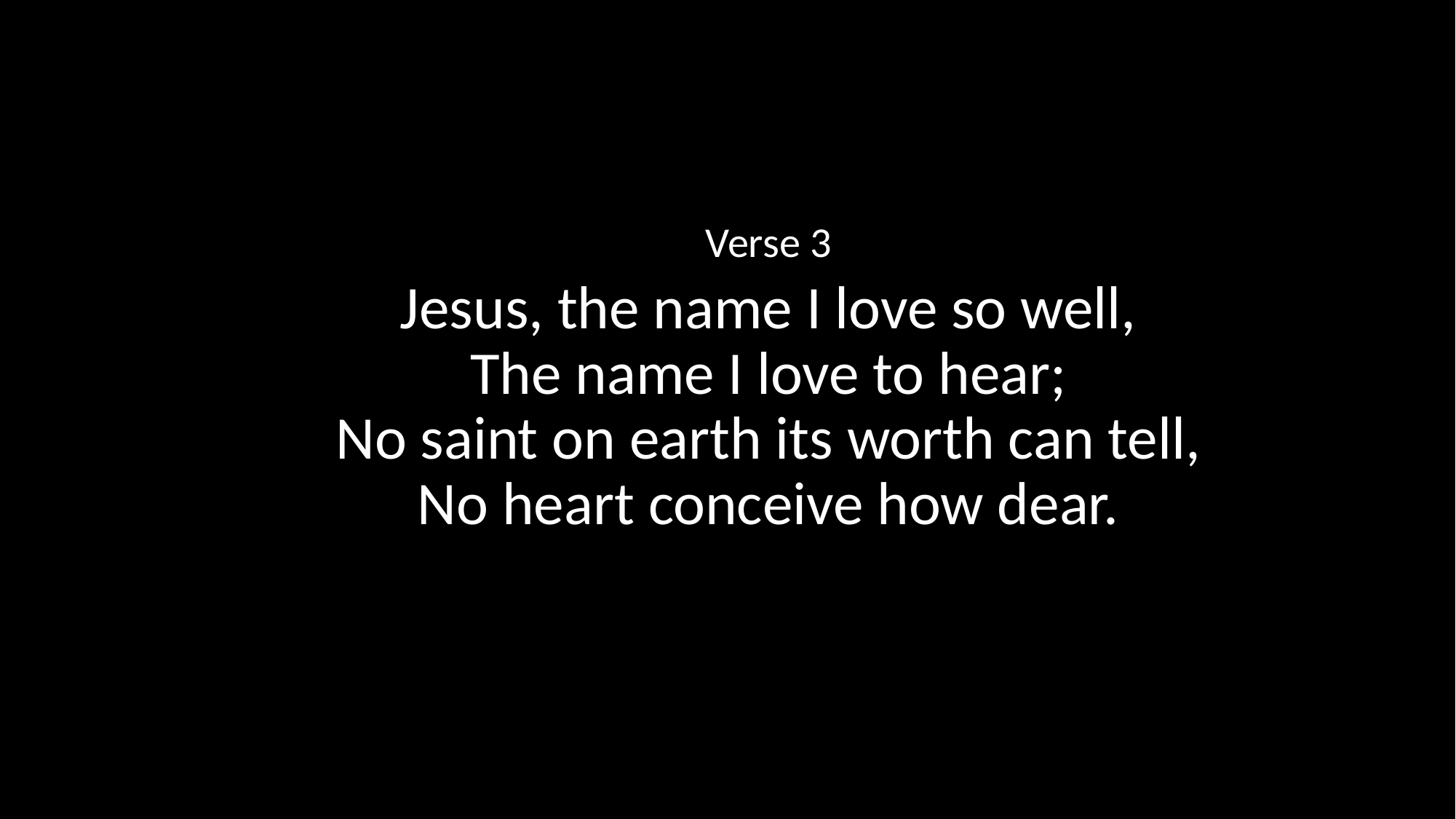

Verse 3
Jesus, the name I love so well,
The name I love to hear;
No saint on earth its worth can tell,
No heart conceive how dear.